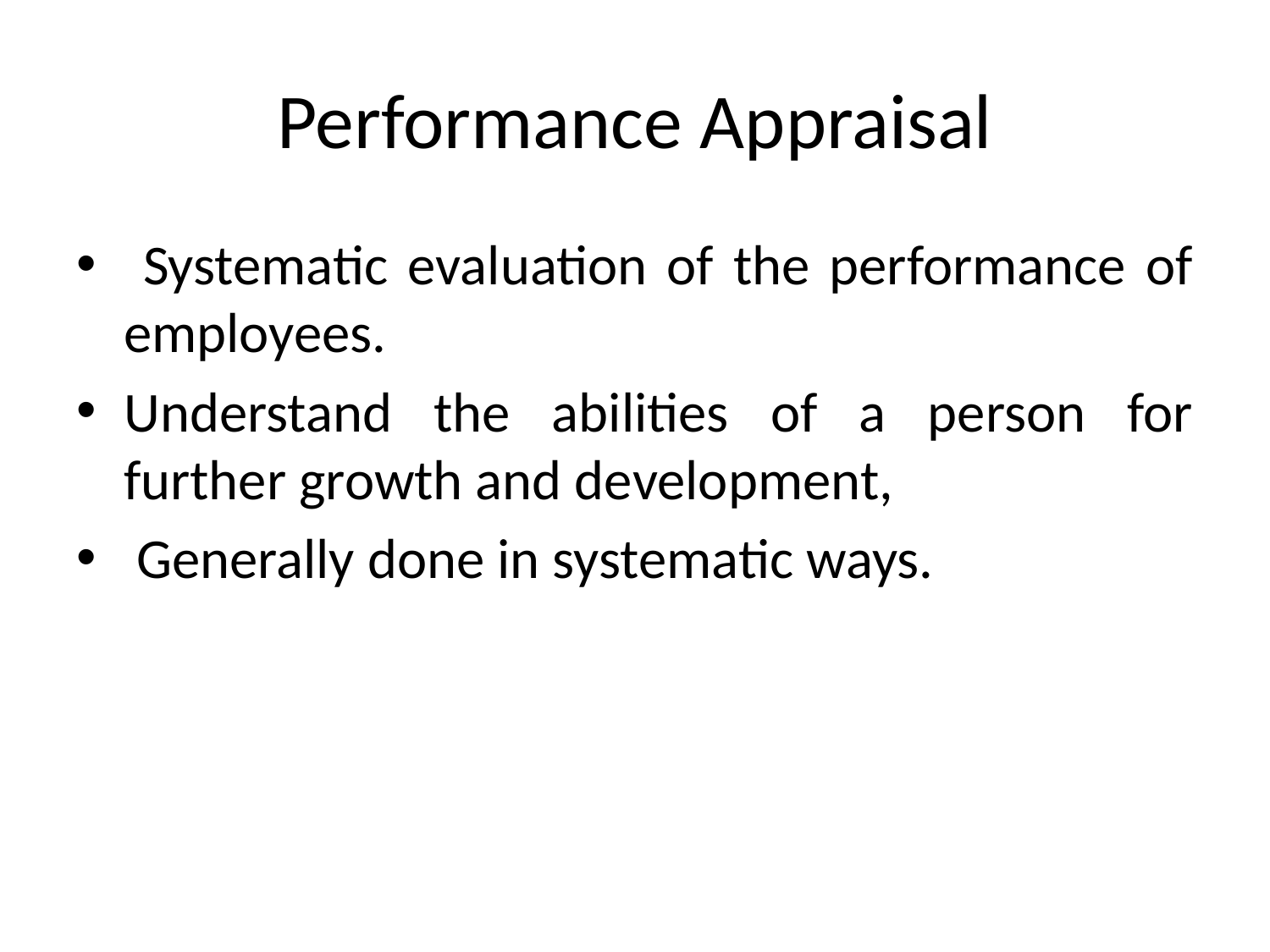

# Performance Appraisal
 Systematic evaluation of the performance of employees.
Understand the abilities of a person for further growth and development,
 Generally done in systematic ways.